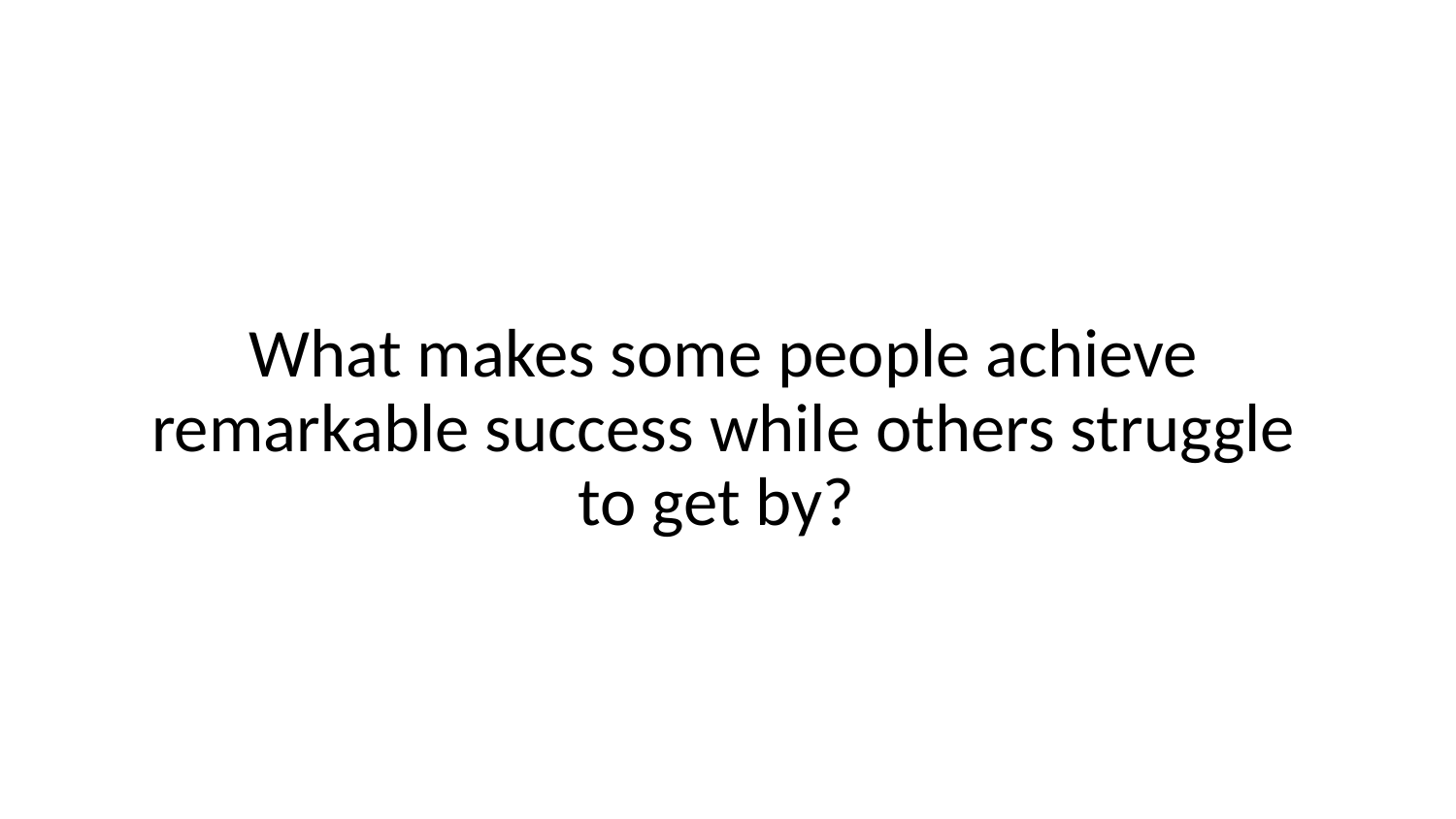

What makes some people achieve remarkable success while others struggle to get by?